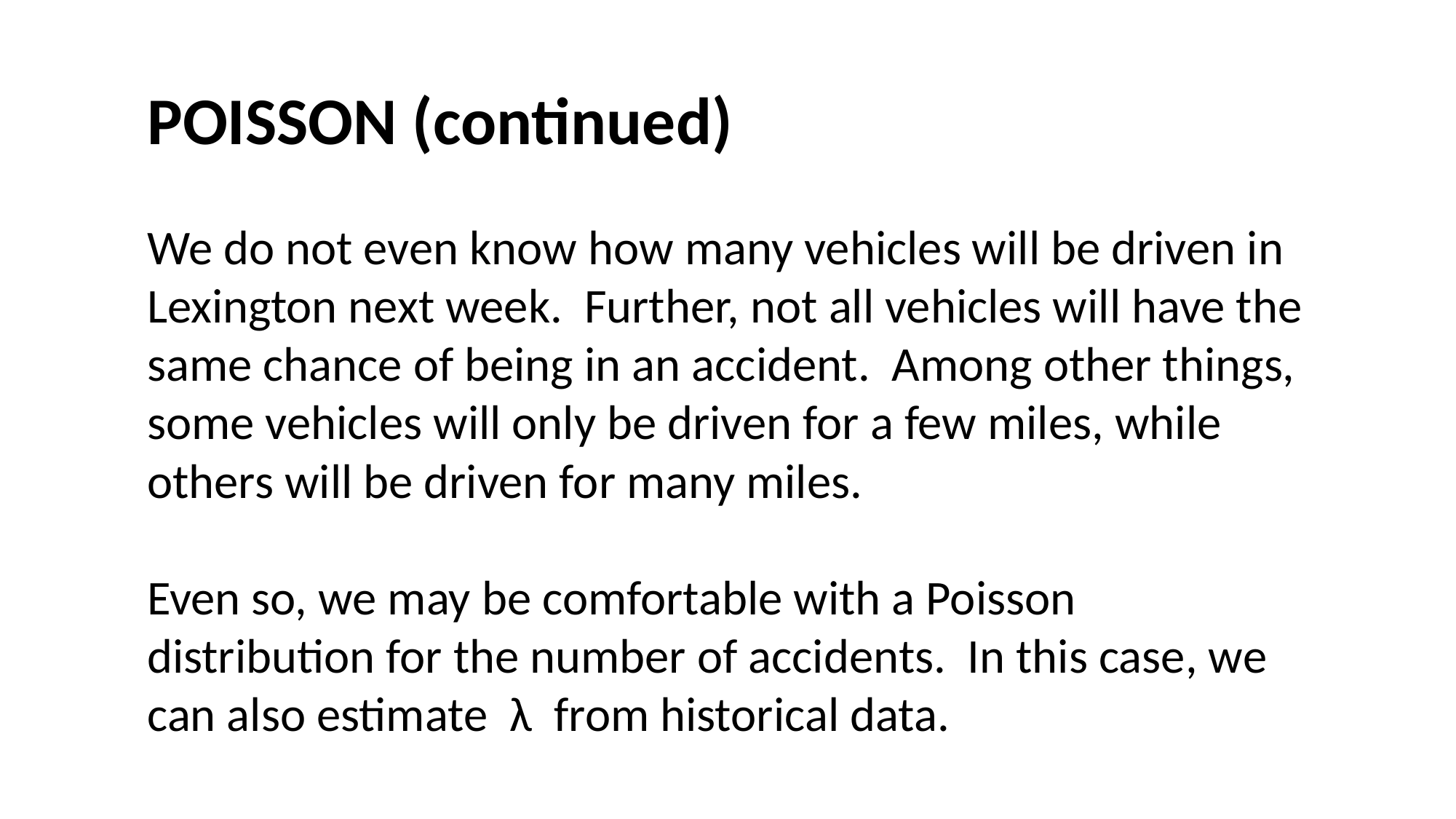

#
POISSON (continued)

We do not even know how many vehicles will be driven in Lexington next week.  Further, not all vehicles will have the same chance of being in an accident.  Among other things, some vehicles will only be driven for a few miles, while others will be driven for many miles.

Even so, we may be comfortable with a Poisson distribution for the number of accidents.  In this case, we can also estimate  λ  from historical data.